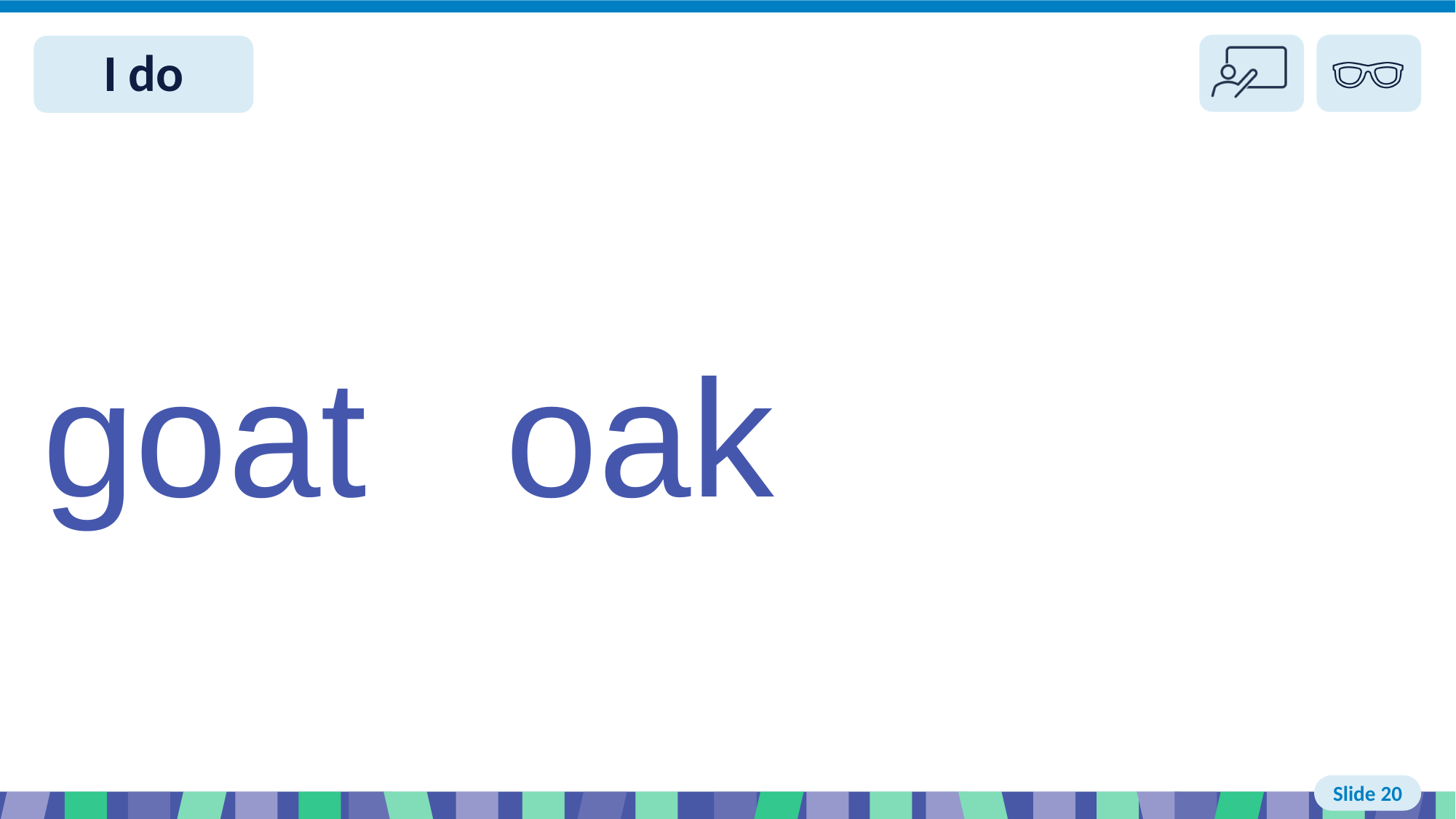

# Slide 20 I do
goat   oak